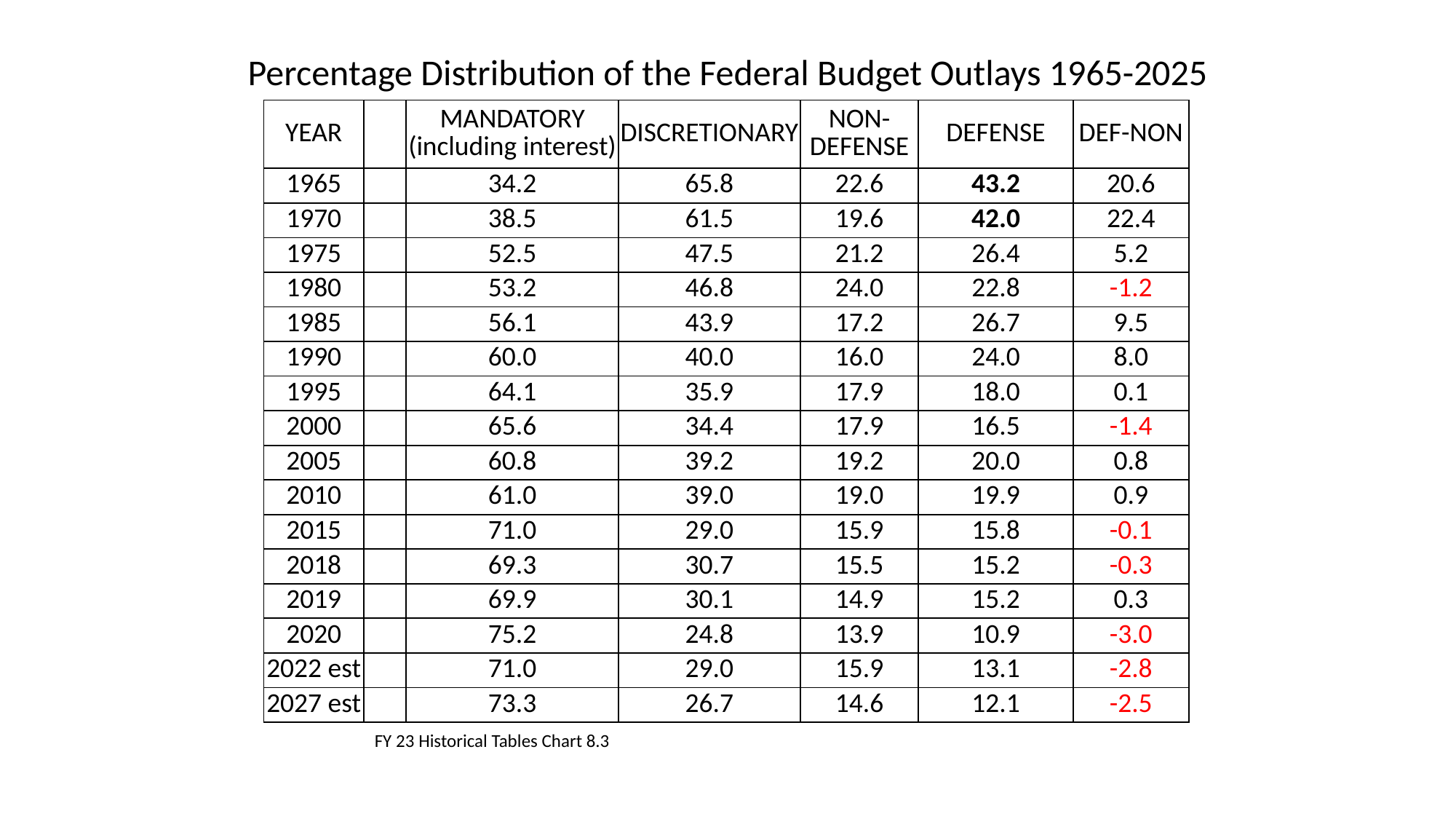

# Percentage Distribution of the Federal Budget Outlays 1965-2025
| YEAR |  | MANDATORY (including interest) | DISCRETIONARY | NON-DEFENSE | DEFENSE | DEF-NON |
| --- | --- | --- | --- | --- | --- | --- |
| 1965 |  | 34.2 | 65.8 | 22.6 | 43.2 | 20.6 |
| 1970 |  | 38.5 | 61.5 | 19.6 | 42.0 | 22.4 |
| 1975 |  | 52.5 | 47.5 | 21.2 | 26.4 | 5.2 |
| 1980 |  | 53.2 | 46.8 | 24.0 | 22.8 | -1.2 |
| 1985 |  | 56.1 | 43.9 | 17.2 | 26.7 | 9.5 |
| 1990 |  | 60.0 | 40.0 | 16.0 | 24.0 | 8.0 |
| 1995 |  | 64.1 | 35.9 | 17.9 | 18.0 | 0.1 |
| 2000 |  | 65.6 | 34.4 | 17.9 | 16.5 | -1.4 |
| 2005 |  | 60.8 | 39.2 | 19.2 | 20.0 | 0.8 |
| 2010 |  | 61.0 | 39.0 | 19.0 | 19.9 | 0.9 |
| 2015 |  | 71.0 | 29.0 | 15.9 | 15.8 | -0.1 |
| 2018 |  | 69.3 | 30.7 | 15.5 | 15.2 | -0.3 |
| 2019 |  | 69.9 | 30.1 | 14.9 | 15.2 | 0.3 |
| 2020 |  | 75.2 | 24.8 | 13.9 | 10.9 | -3.0 |
| 2022 est |  | 71.0 | 29.0 | 15.9 | 13.1 | -2.8 |
| 2027 est |  | 73.3 | 26.7 | 14.6 | 12.1 | -2.5 |
FY 23 Historical Tables Chart 8.3